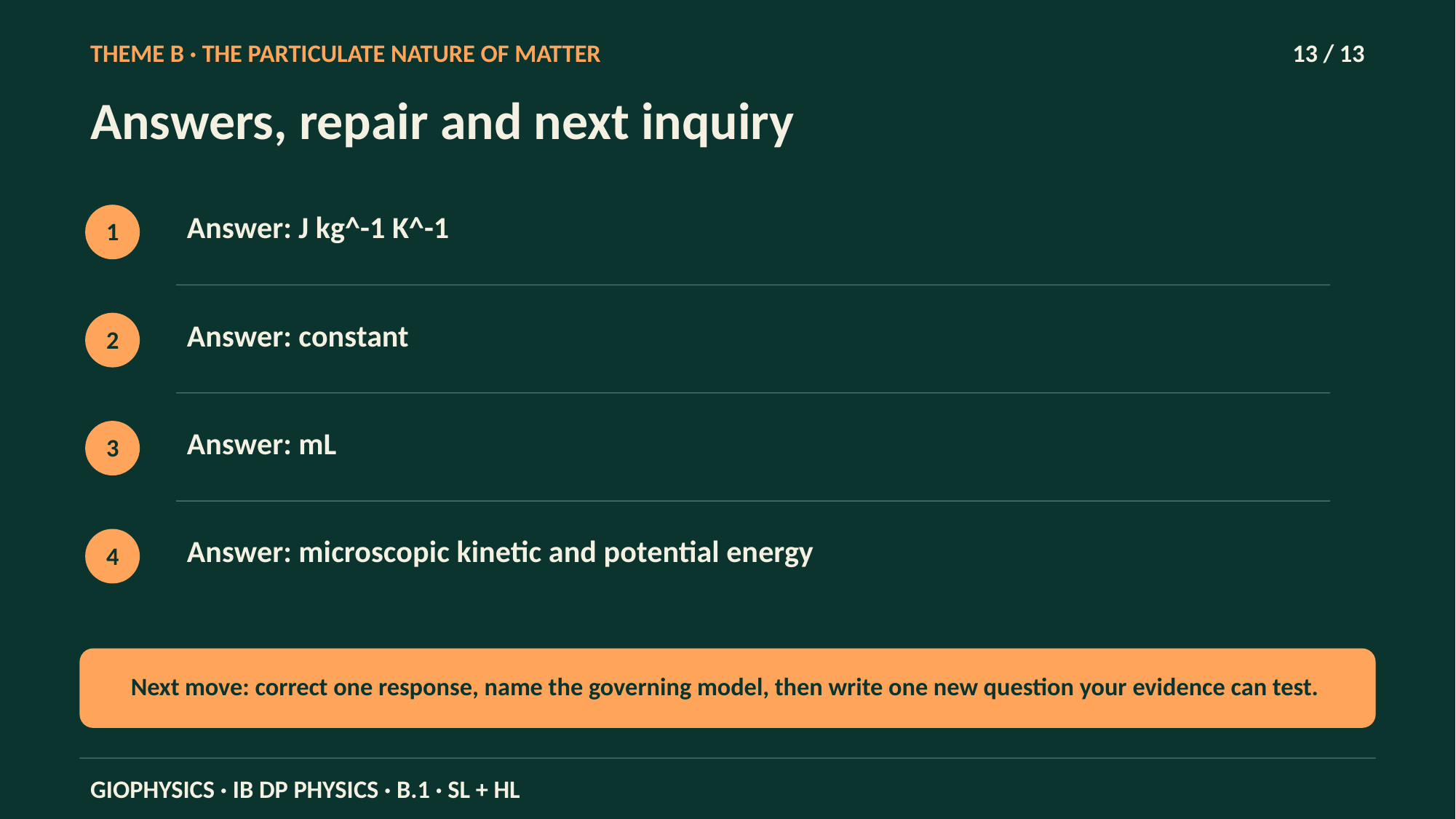

THEME B · THE PARTICULATE NATURE OF MATTER
13 / 13
Answers, repair and next inquiry
Answer: J kg^-1 K^-1

1

Answer: constant

2

Answer: mL

3

Answer: microscopic kinetic and potential energy

4

Next move: correct one response, name the governing model, then write one new question your evidence can test.

GIOPHYSICS · IB DP PHYSICS · B.1 · SL + HL